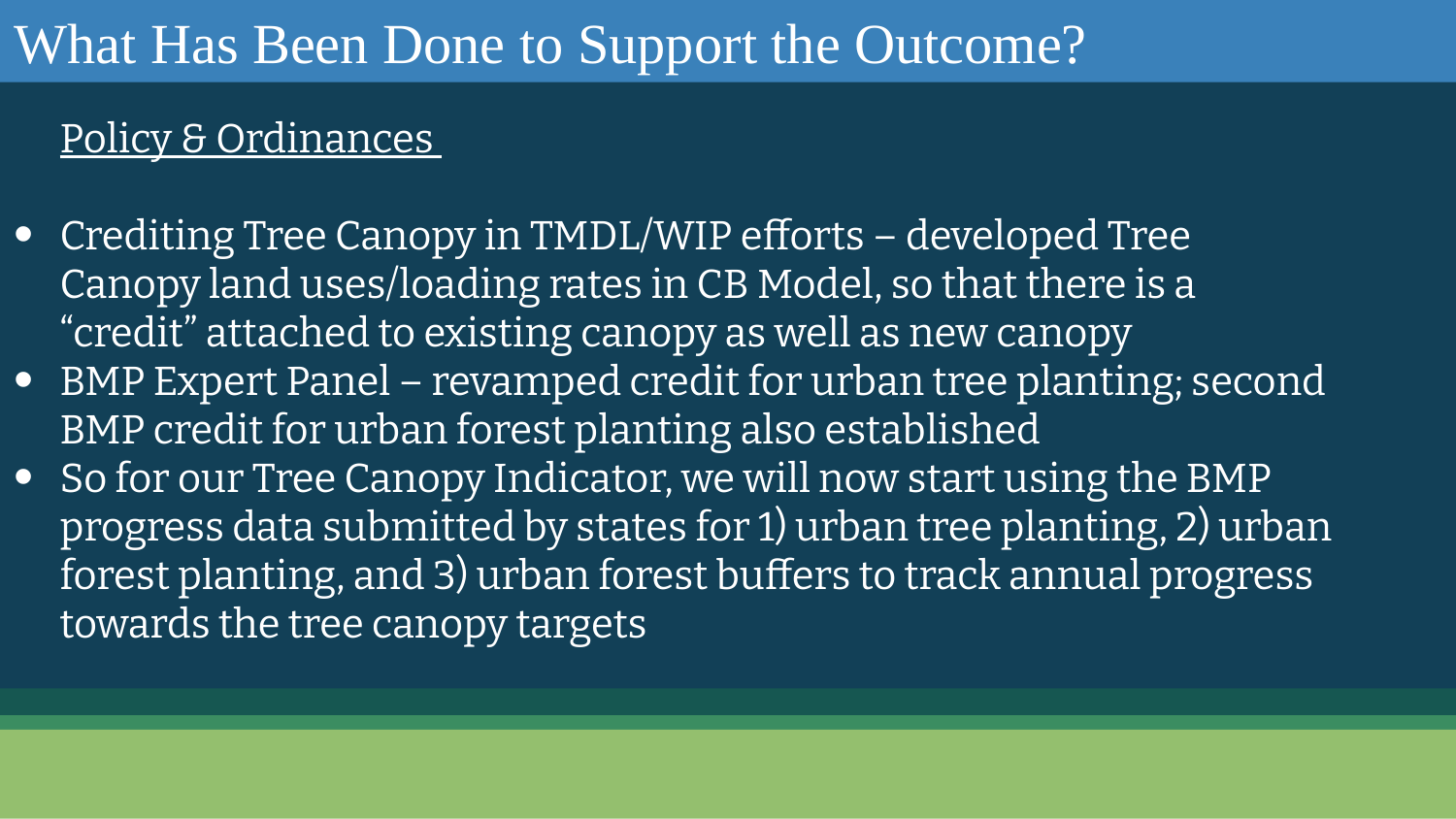

What Has Been Done to Support the Outcome?
Policy & Ordinances

Crediting Tree Canopy in TMDL/WIP efforts – developed Tree Canopy land uses/loading rates in CB Model, so that there is a “credit” attached to existing canopy as well as new canopy
BMP Expert Panel – revamped credit for urban tree planting; second BMP credit for urban forest planting also established
So for our Tree Canopy Indicator, we will now start using the BMP progress data submitted by states for 1) urban tree planting, 2) urban forest planting, and 3) urban forest buffers to track annual progress towards the tree canopy targets